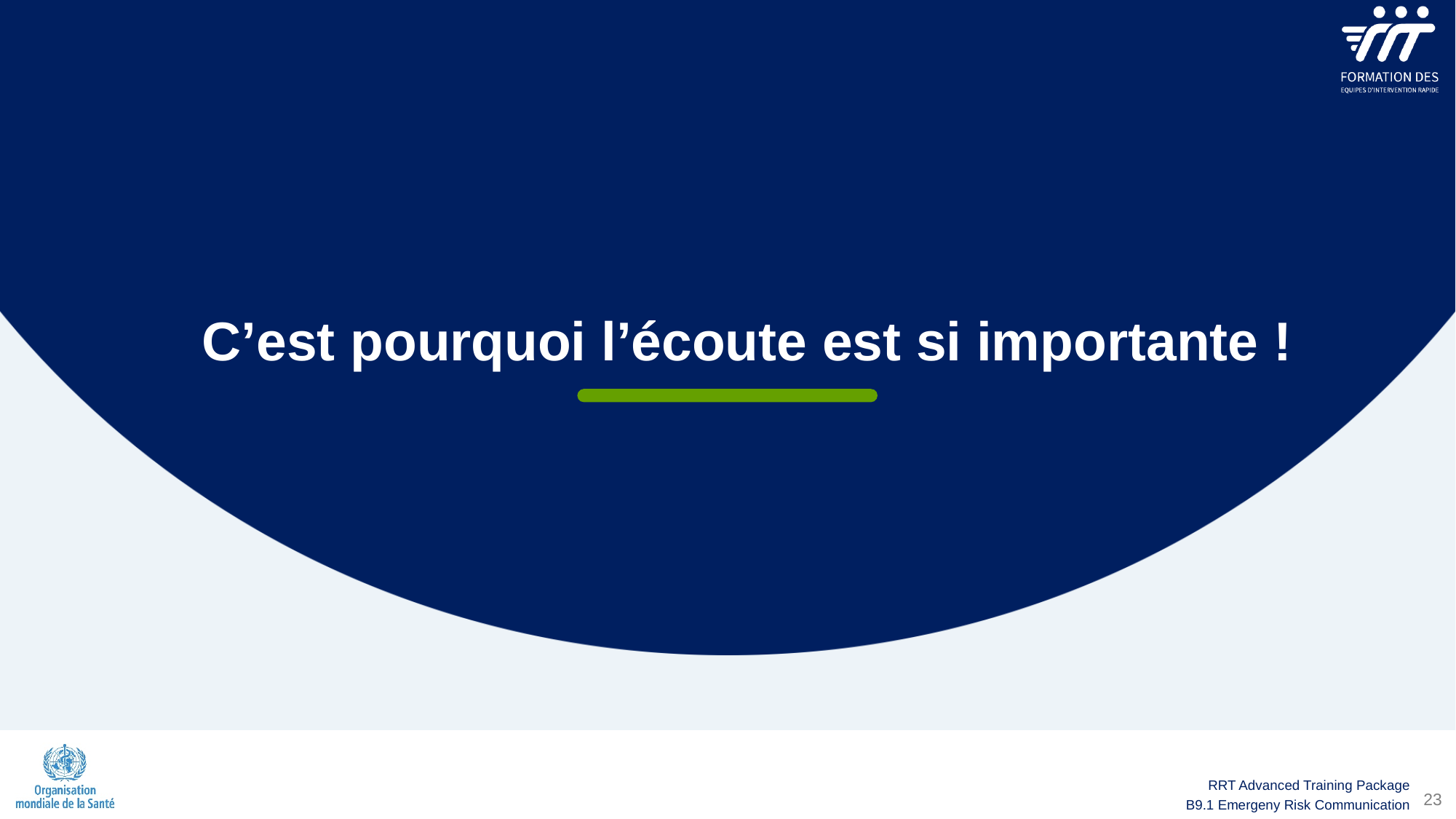

C’est pourquoi l’écoute est si importante !